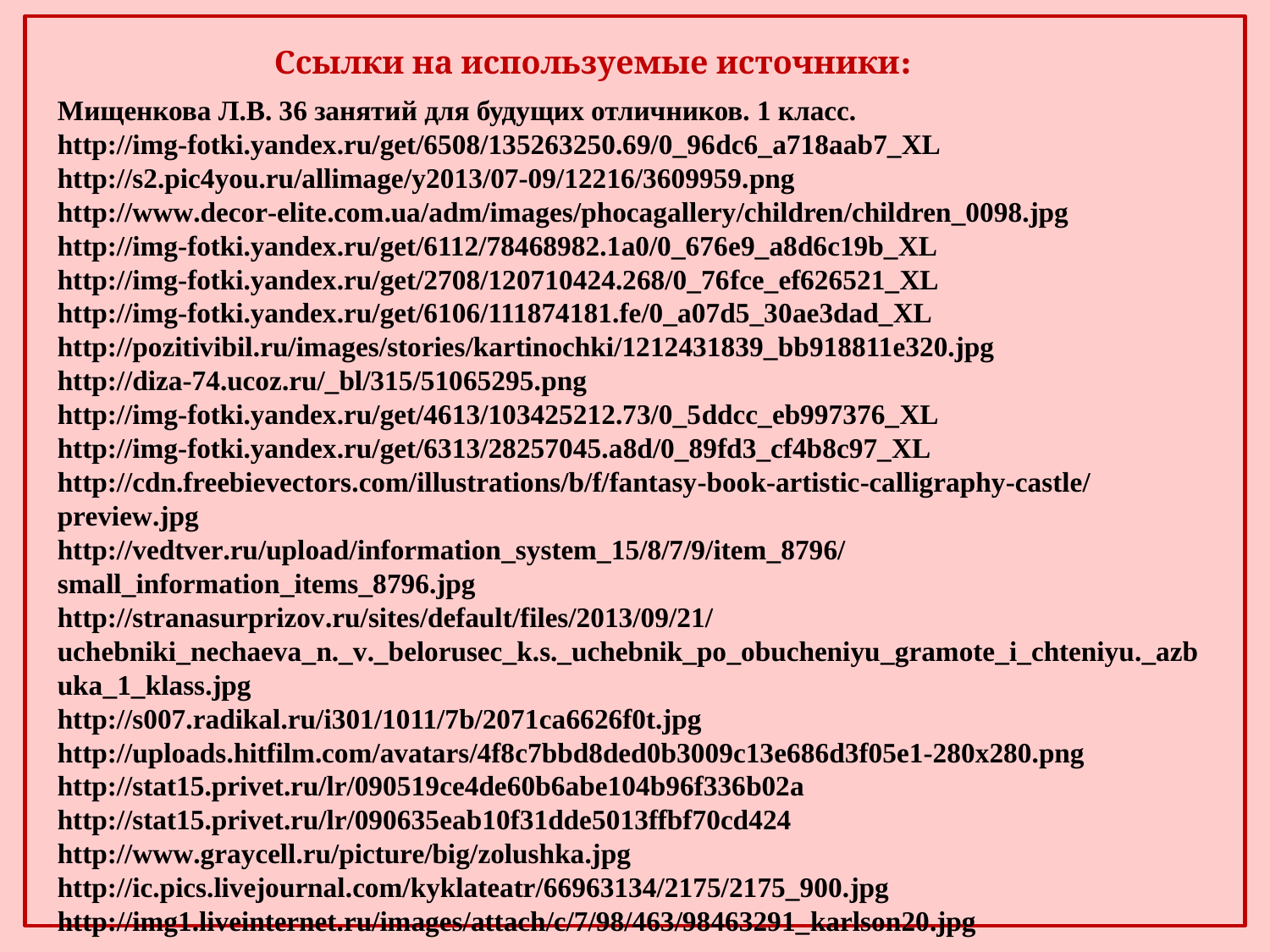

Ссылки на используемые источники:
Мищенкова Л.В. 36 занятий для будущих отличников. 1 класс.
http://img-fotki.yandex.ru/get/6508/135263250.69/0_96dc6_a718aab7_XL
http://s2.pic4you.ru/allimage/y2013/07-09/12216/3609959.png
http://www.decor-elite.com.ua/adm/images/phocagallery/children/children_0098.jpg
http://img-fotki.yandex.ru/get/6112/78468982.1a0/0_676e9_a8d6c19b_XL
http://img-fotki.yandex.ru/get/2708/120710424.268/0_76fce_ef626521_XL
http://img-fotki.yandex.ru/get/6106/111874181.fe/0_a07d5_30ae3dad_XL
http://pozitivibil.ru/images/stories/kartinochki/1212431839_bb918811e320.jpg
http://diza-74.ucoz.ru/_bl/315/51065295.png
http://img-fotki.yandex.ru/get/4613/103425212.73/0_5ddcc_eb997376_XL
http://img-fotki.yandex.ru/get/6313/28257045.a8d/0_89fd3_cf4b8c97_XL
http://cdn.freebievectors.com/illustrations/b/f/fantasy-book-artistic-calligraphy-castle/preview.jpg
http://vedtver.ru/upload/information_system_15/8/7/9/item_8796/small_information_items_8796.jpg
http://stranasurprizov.ru/sites/default/files/2013/09/21/uchebniki_nechaeva_n._v._belorusec_k.s._uchebnik_po_obucheniyu_gramote_i_chteniyu._azbuka_1_klass.jpg
http://s007.radikal.ru/i301/1011/7b/2071ca6626f0t.jpg
http://uploads.hitfilm.com/avatars/4f8c7bbd8ded0b3009c13e686d3f05e1-280x280.png
http://stat15.privet.ru/lr/090519ce4de60b6abe104b96f336b02a
http://stat15.privet.ru/lr/090635eab10f31dde5013ffbf70cd424
http://www.graycell.ru/picture/big/zolushka.jpg
http://ic.pics.livejournal.com/kyklateatr/66963134/2175/2175_900.jpg
http://img1.liveinternet.ru/images/attach/c/7/98/463/98463291_karlson20.jpg